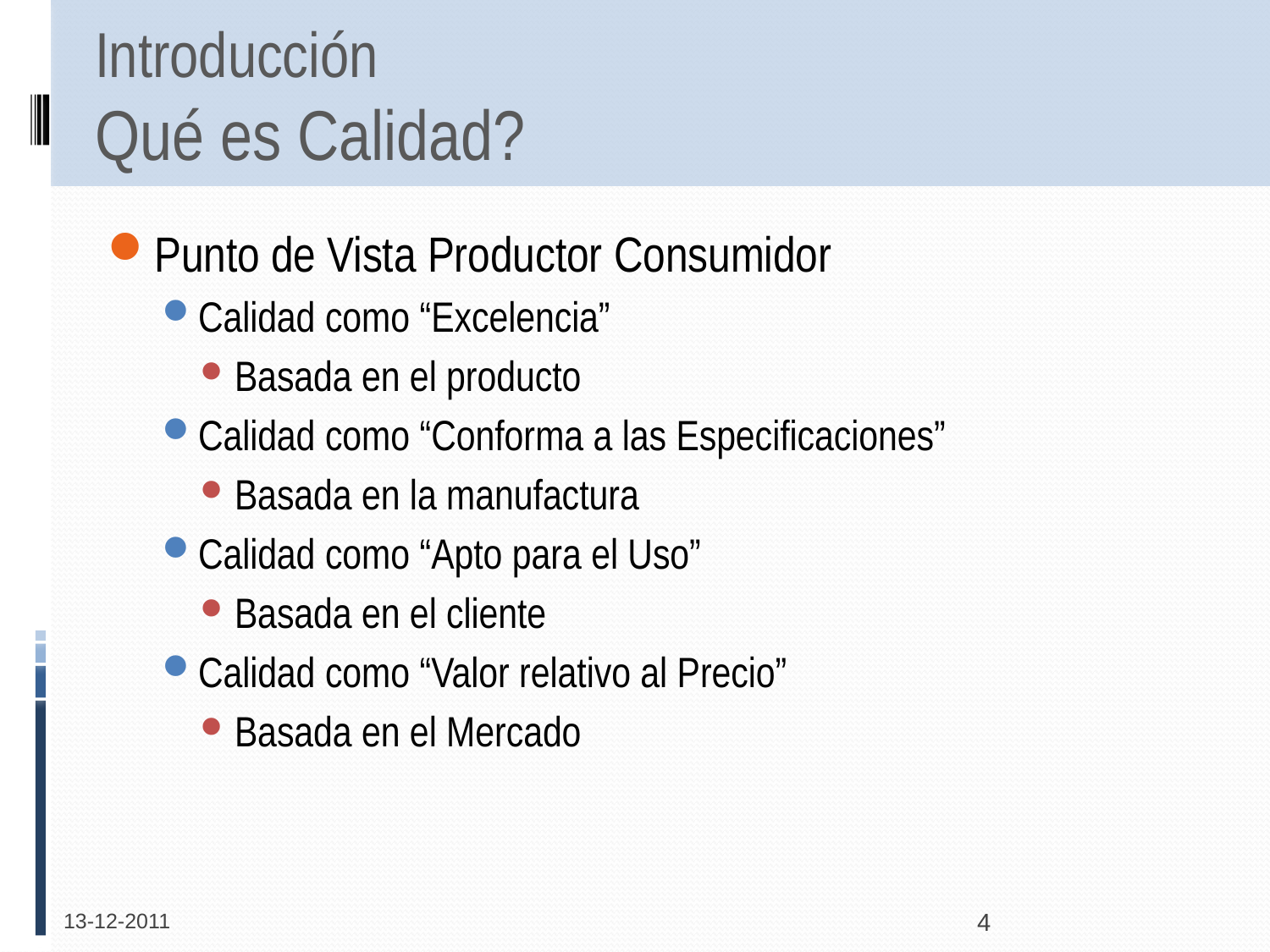

# Introducción Qué es Calidad?
Punto de Vista Productor Consumidor
Calidad como “Excelencia”
Basada en el producto
Calidad como “Conforma a las Especificaciones”
Basada en la manufactura
Calidad como “Apto para el Uso”
Basada en el cliente
Calidad como “Valor relativo al Precio”
Basada en el Mercado

13-12-2011
4